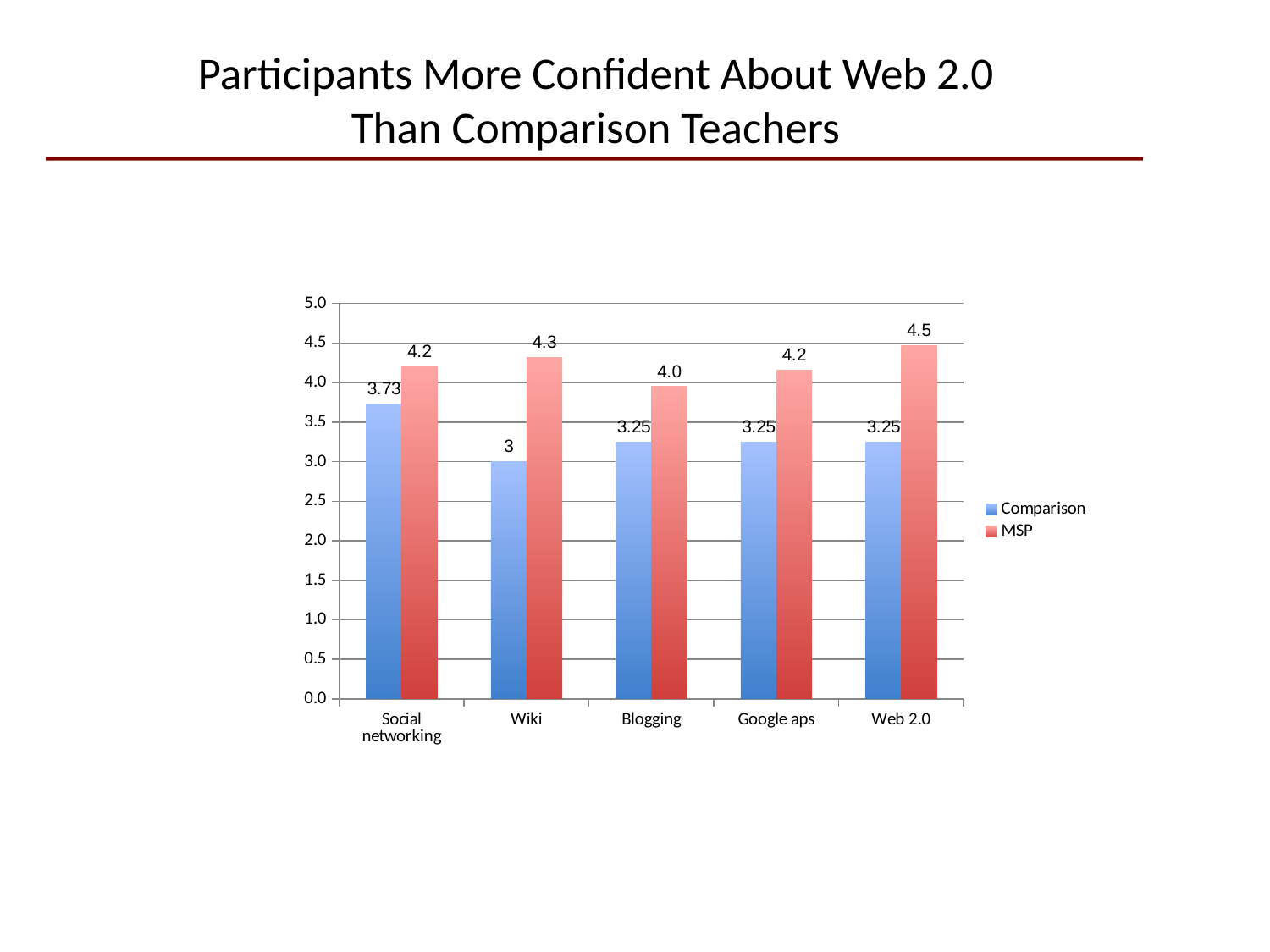

Participants More Confident About Web 2.0
Than Comparison Teachers

### Chart

| Category | Comparison | MSP |
|---|---|---|
| Social networking | 3.73 | 4.21 |
| Wiki | 3.0 | 4.32 |
| Blogging | 3.25 | 3.95 |
| Google aps | 3.25 | 4.16 |
| Web 2.0 | 3.25 | 4.47 |